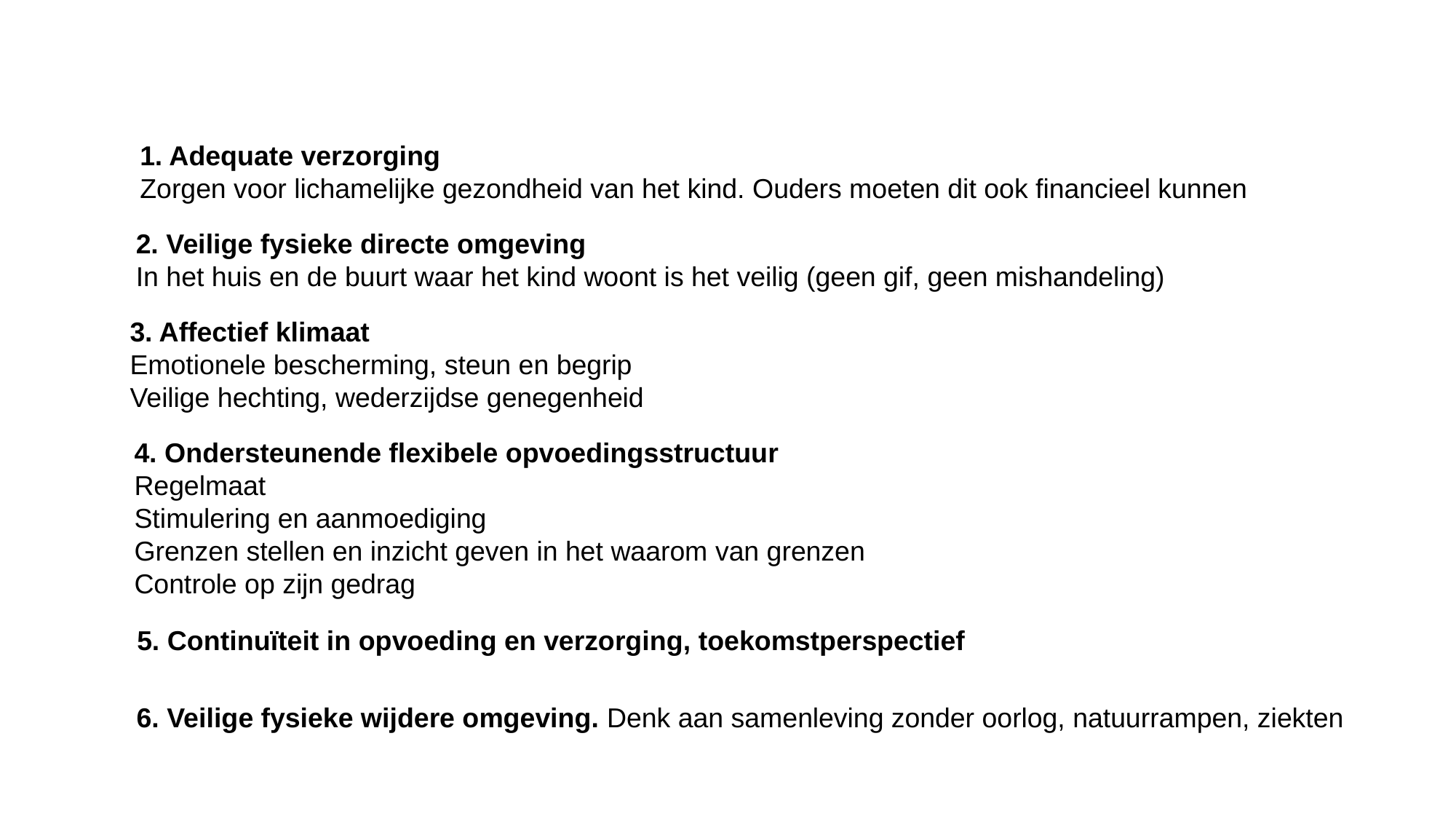

1. Adequate verzorging
Zorgen voor lichamelijke gezondheid van het kind. Ouders moeten dit ook financieel kunnen
2. Veilige fysieke directe omgeving
In het huis en de buurt waar het kind woont is het veilig (geen gif, geen mishandeling)
3. Affectief klimaat
Emotionele bescherming, steun en begrip
Veilige hechting, wederzijdse genegenheid
4. Ondersteunende flexibele opvoedingsstructuur
Regelmaat
Stimulering en aanmoediging
Grenzen stellen en inzicht geven in het waarom van grenzen
Controle op zijn gedrag
5. Continuïteit in opvoeding en verzorging, toekomstperspectief

6. Veilige fysieke wijdere omgeving. Denk aan samenleving zonder oorlog, natuurrampen, ziekten